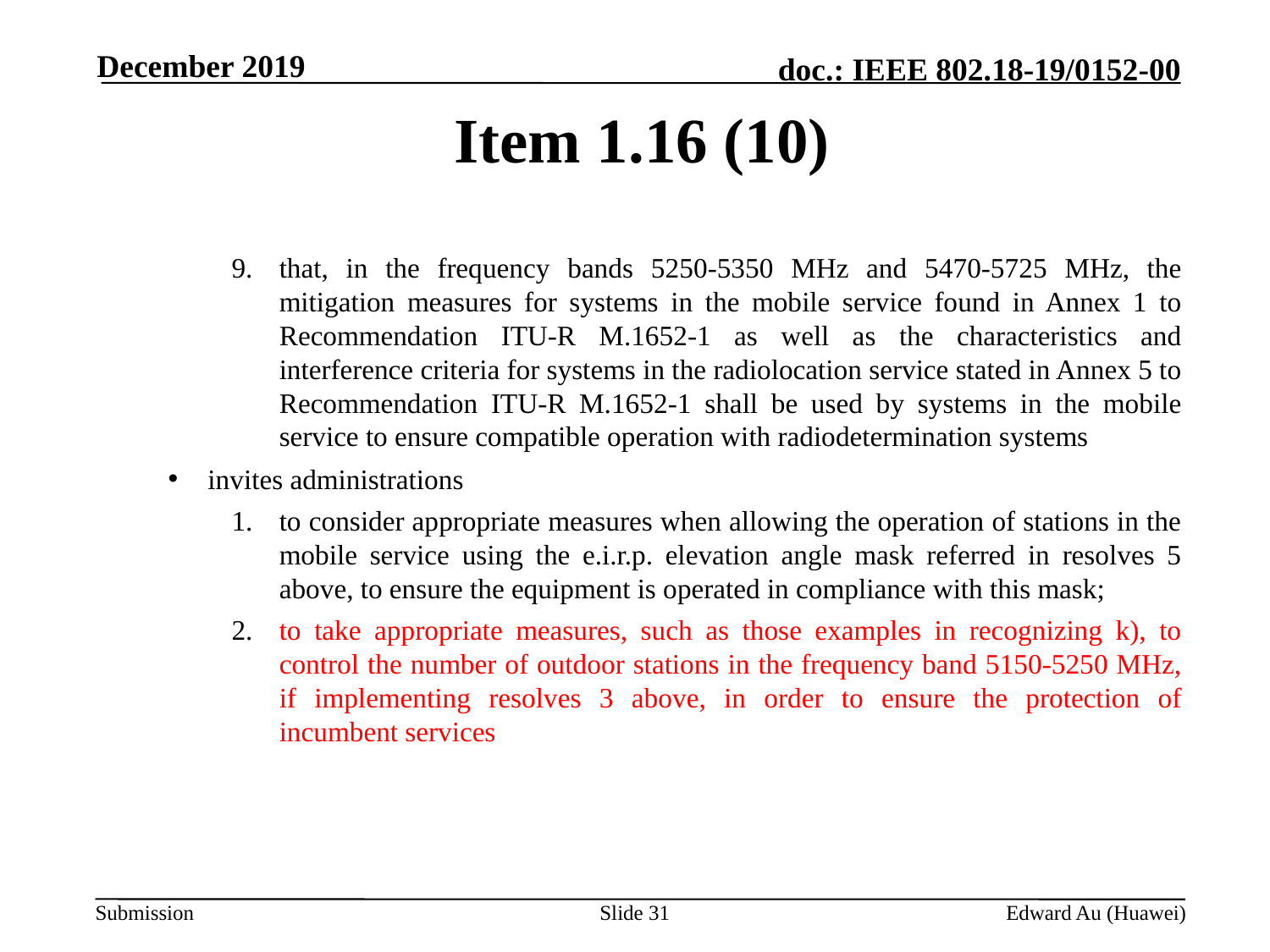

December 2019
# Item 1.16 (10)
that, in the frequency bands 5250-5350 MHz and 5470-5725 MHz, the mitigation measures for systems in the mobile service found in Annex 1 to Recommendation ITU-R M.1652-1 as well as the characteristics and interference criteria for systems in the radiolocation service stated in Annex 5 to Recommendation ITU-R M.1652-1 shall be used by systems in the mobile service to ensure compatible operation with radiodetermination systems
invites administrations
to consider appropriate measures when allowing the operation of stations in the mobile service using the e.i.r.p. elevation angle mask referred in resolves 5 above, to ensure the equipment is operated in compliance with this mask;
to take appropriate measures, such as those examples in recognizing k), to control the number of outdoor stations in the frequency band 5150-5250 MHz, if implementing resolves 3 above, in order to ensure the protection of incumbent services
Slide 31
Edward Au (Huawei)